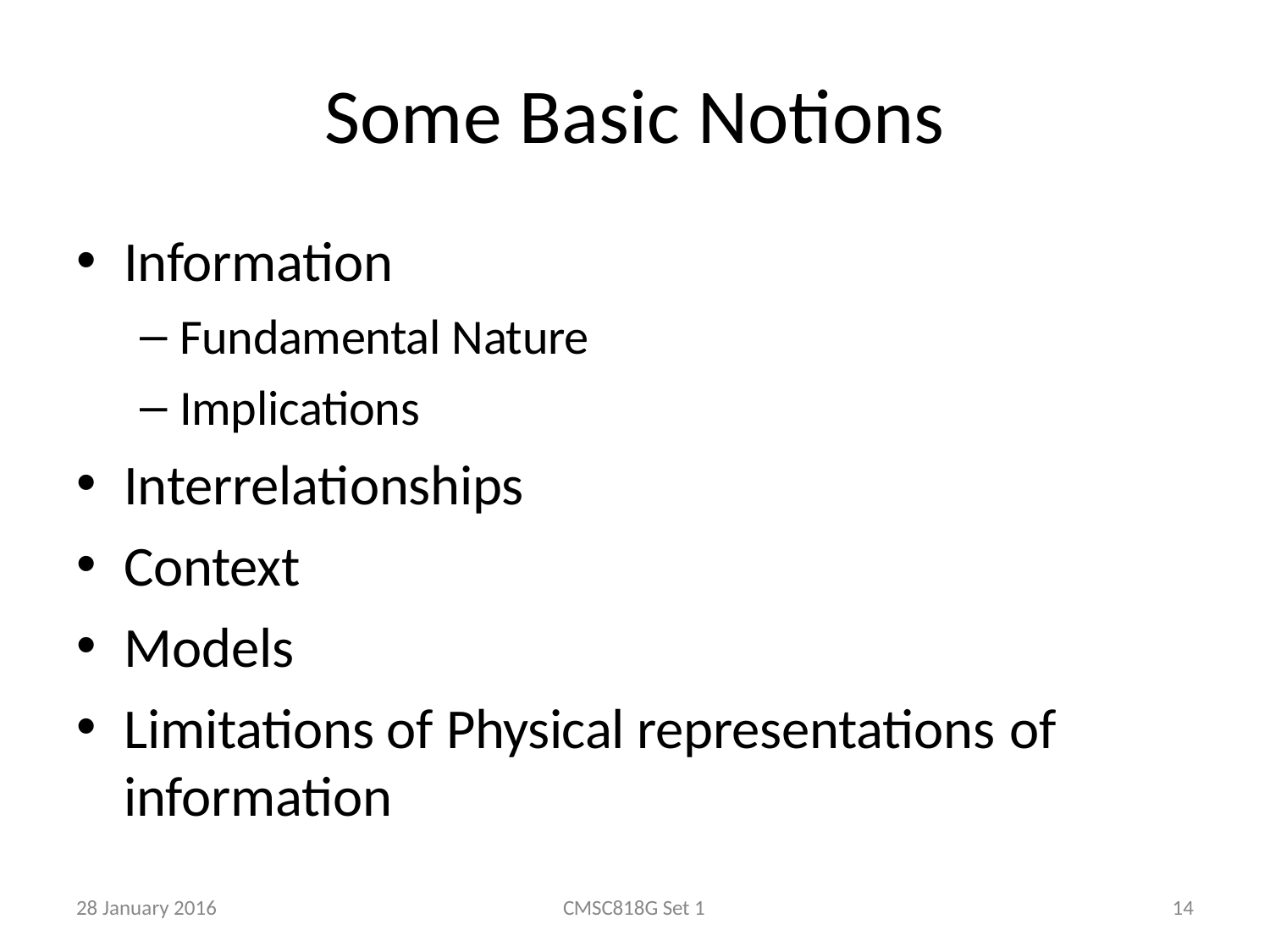

# Some Basic Notions
Information
Fundamental Nature
Implications
Interrelationships
Context
Models
Limitations of Physical representations of
information
28 January 2016
CMSC818G Set 1
14